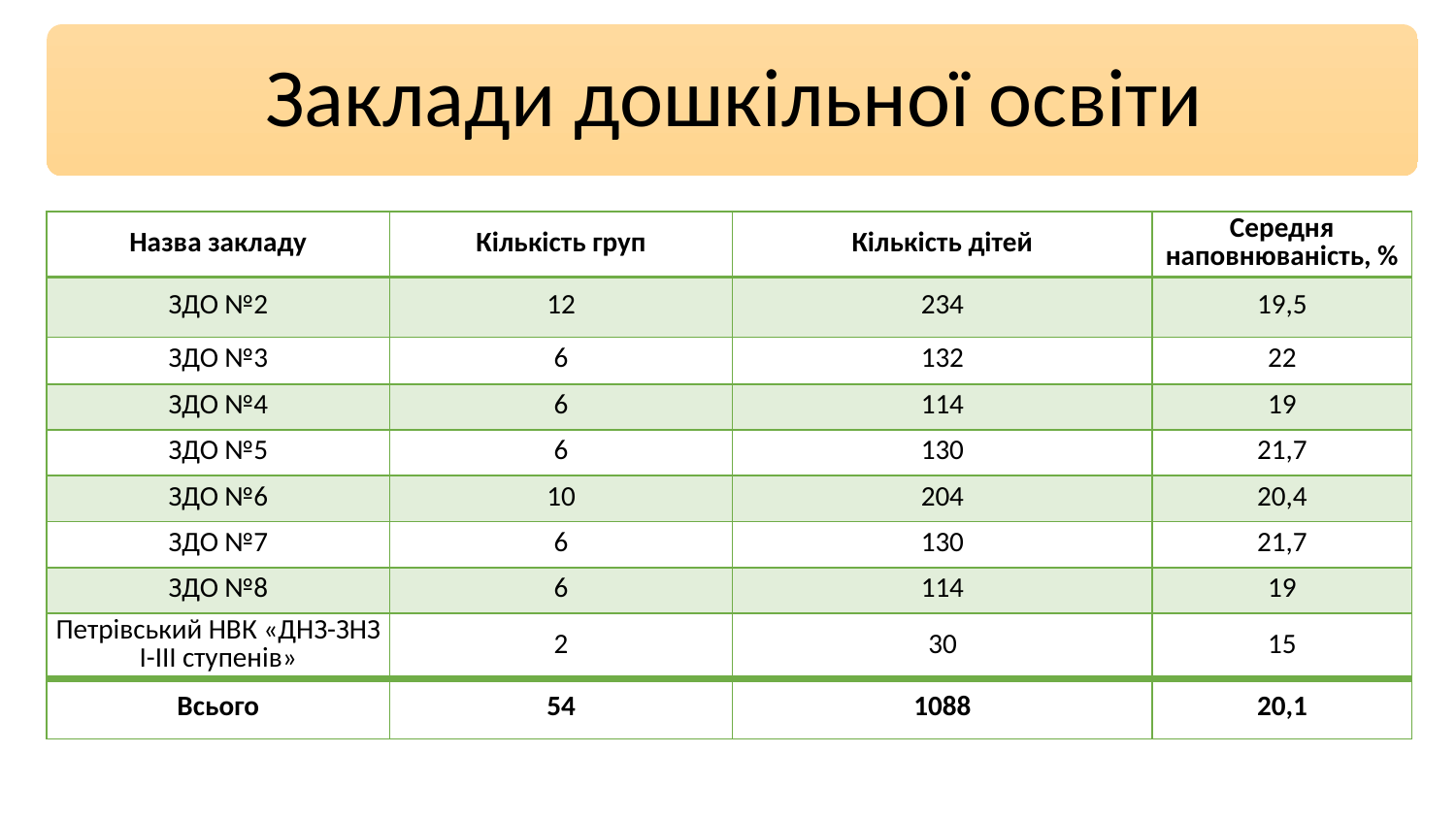

Заклади дошкільної освіти
| Назва закладу | Кількість груп | Кількість дітей | Середня наповнюваність, % |
| --- | --- | --- | --- |
| ЗДО №2 | 12 | 234 | 19,5 |
| ЗДО №3 | 6 | 132 | 22 |
| ЗДО №4 | 6 | 114 | 19 |
| ЗДО №5 | 6 | 130 | 21,7 |
| ЗДО №6 | 10 | 204 | 20,4 |
| ЗДО №7 | 6 | 130 | 21,7 |
| ЗДО №8 | 6 | 114 | 19 |
| Петрівський НВК «ДНЗ-ЗНЗ І-ІІІ ступенів» | 2 | 30 | 15 |
| Всього | 54 | 1088 | 20,1 |